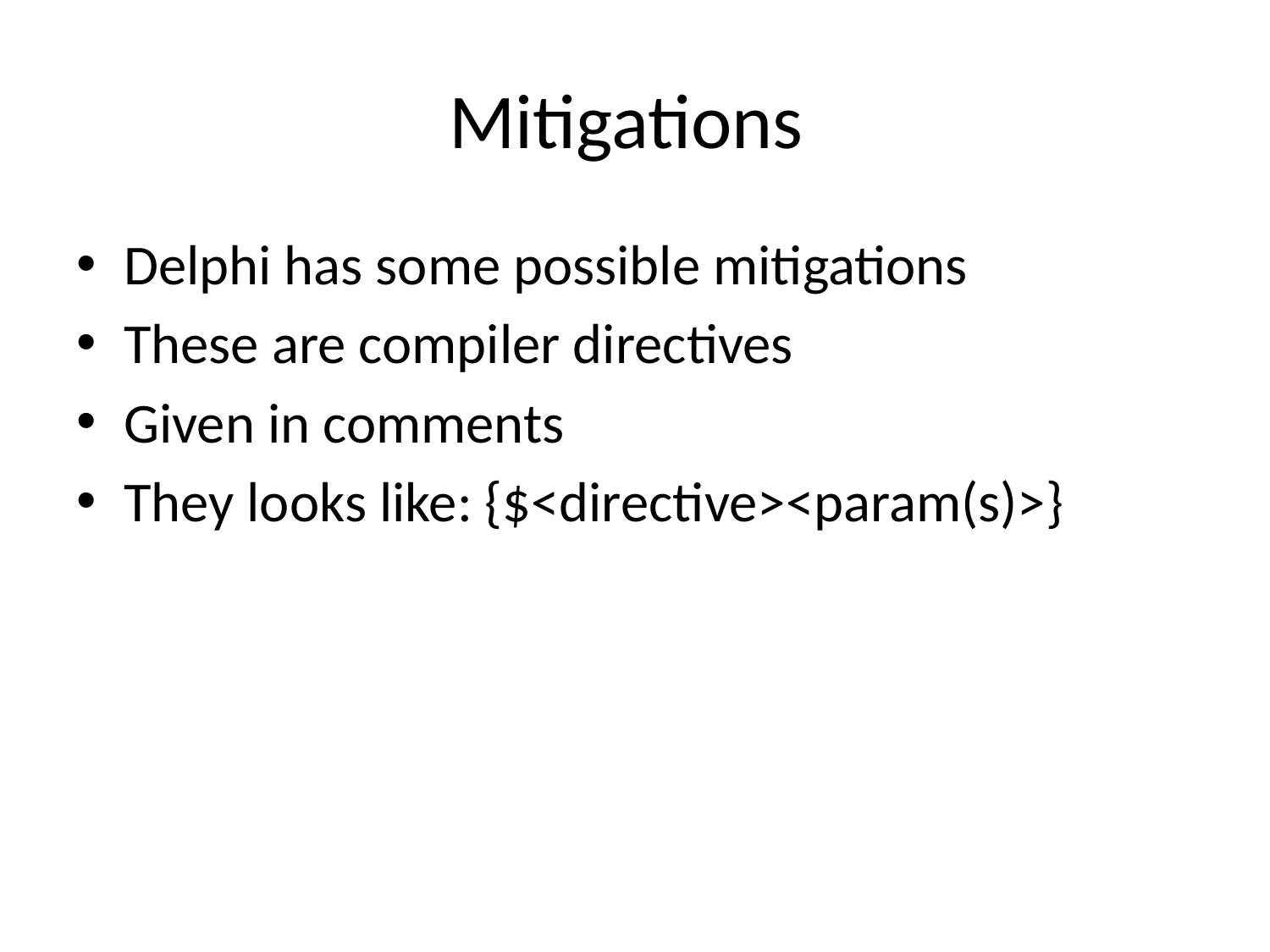

# Mitigations
Delphi has some possible mitigations
These are compiler directives
Given in comments
They looks like: {$<directive><param(s)>}